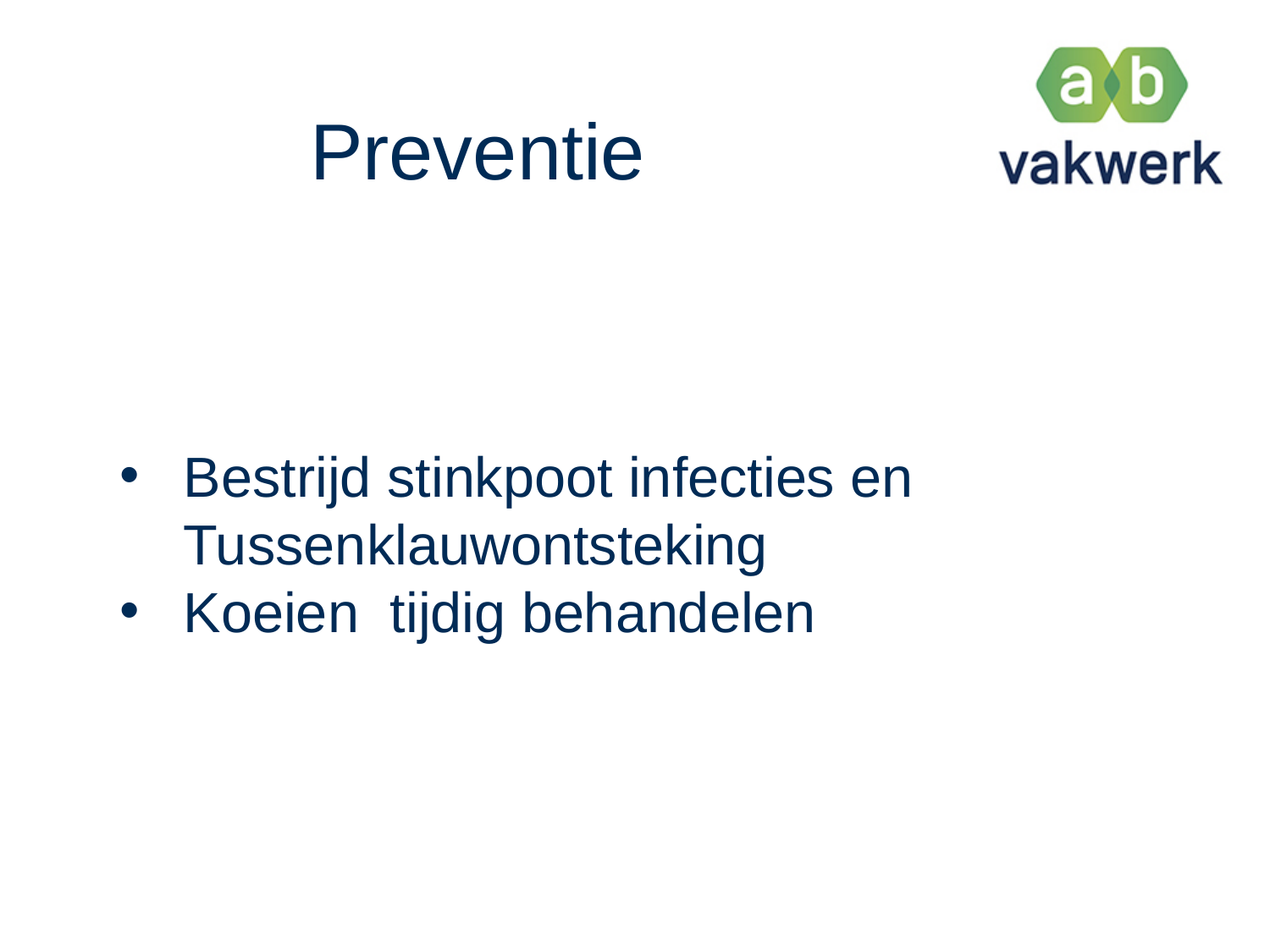

# Preventie
Bestrijd stinkpoot infecties en Tussenklauwontsteking
Koeien  tijdig behandelen